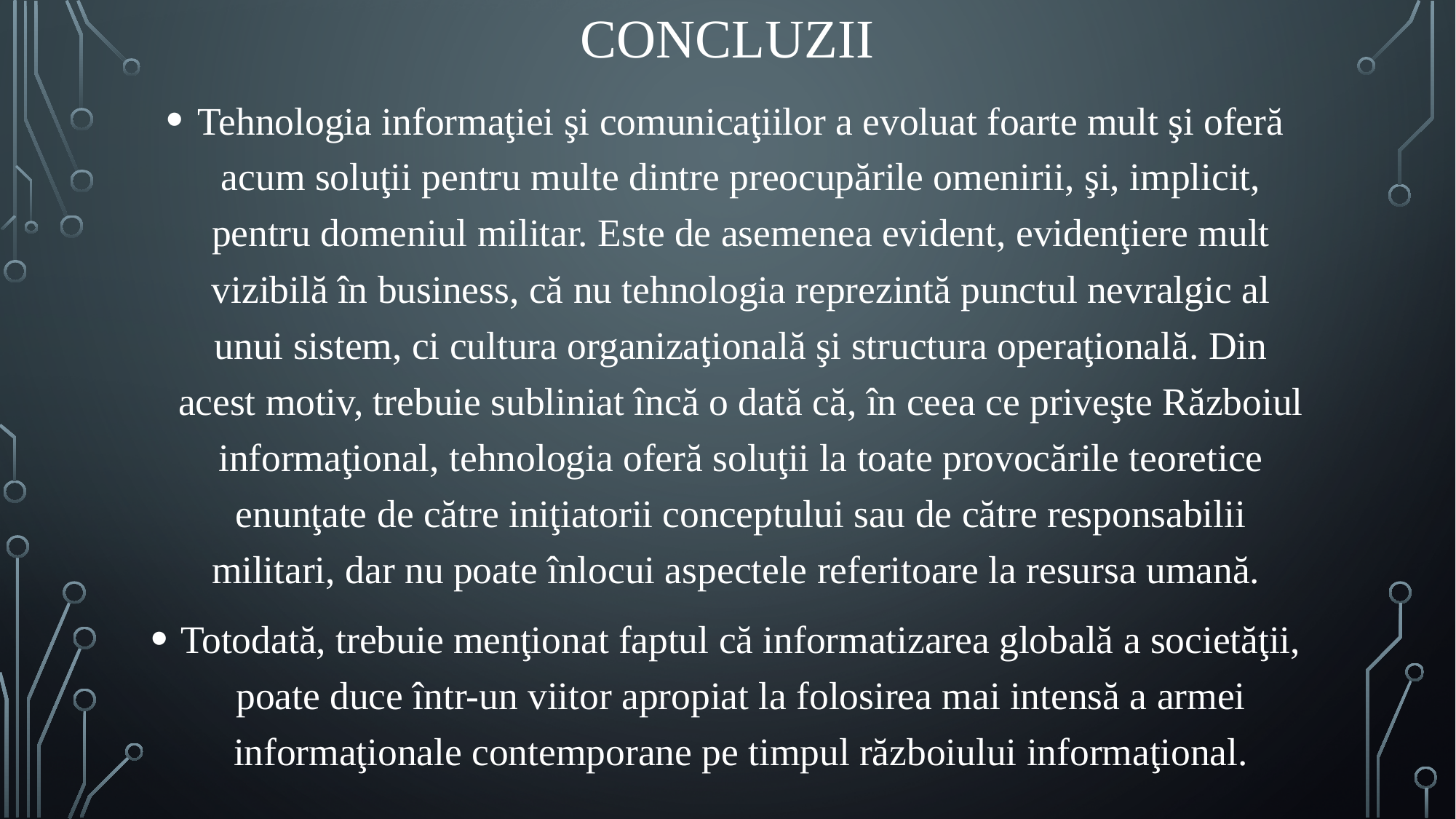

# CONCLUZII
Tehnologia informaţiei şi comunicaţiilor a evoluat foarte mult şi oferă acum soluţii pentru multe dintre preocupările omenirii, şi, implicit, pentru domeniul militar. Este de asemenea evident, evidenţiere mult vizibilă în business, că nu tehnologia reprezintă punctul nevralgic al unui sistem, ci cultura organizaţională şi structura operaţională. Din acest motiv, trebuie subliniat încă o dată că, în ceea ce priveşte Războiul informaţional, tehnologia oferă soluţii la toate provocările teoretice enunţate de către iniţiatorii conceptului sau de către responsabilii militari, dar nu poate înlocui aspectele referitoare la resursa umană.
Totodată, trebuie menţionat faptul că informatizarea globală a societăţii, poate duce într-un viitor apropiat la folosirea mai intensă a armei informaţionale contemporane pe timpul războiului informaţional.